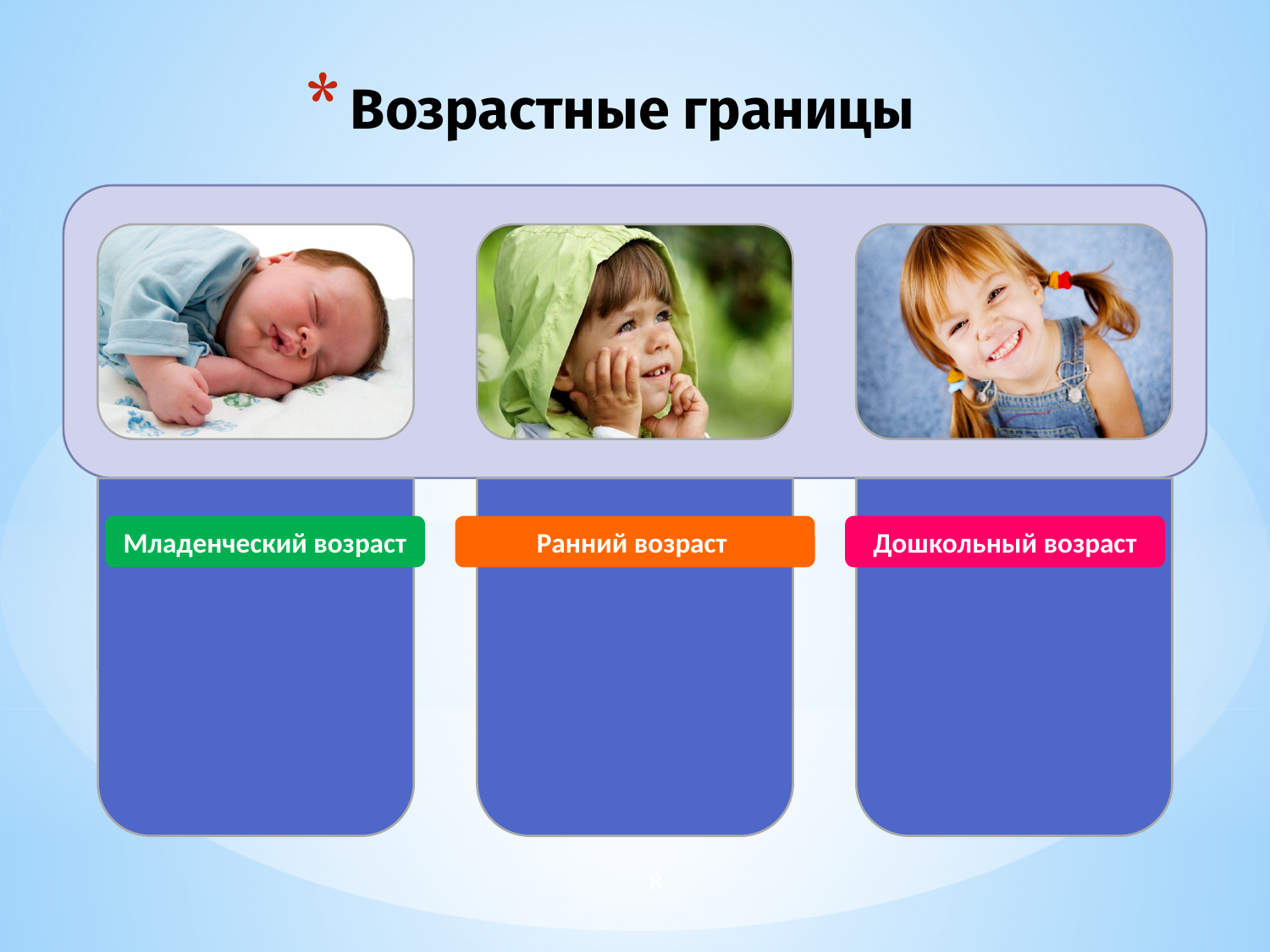

# Возрастные границы

Ранний возраст
Младенческий возраст
Дошкольный возраст
8